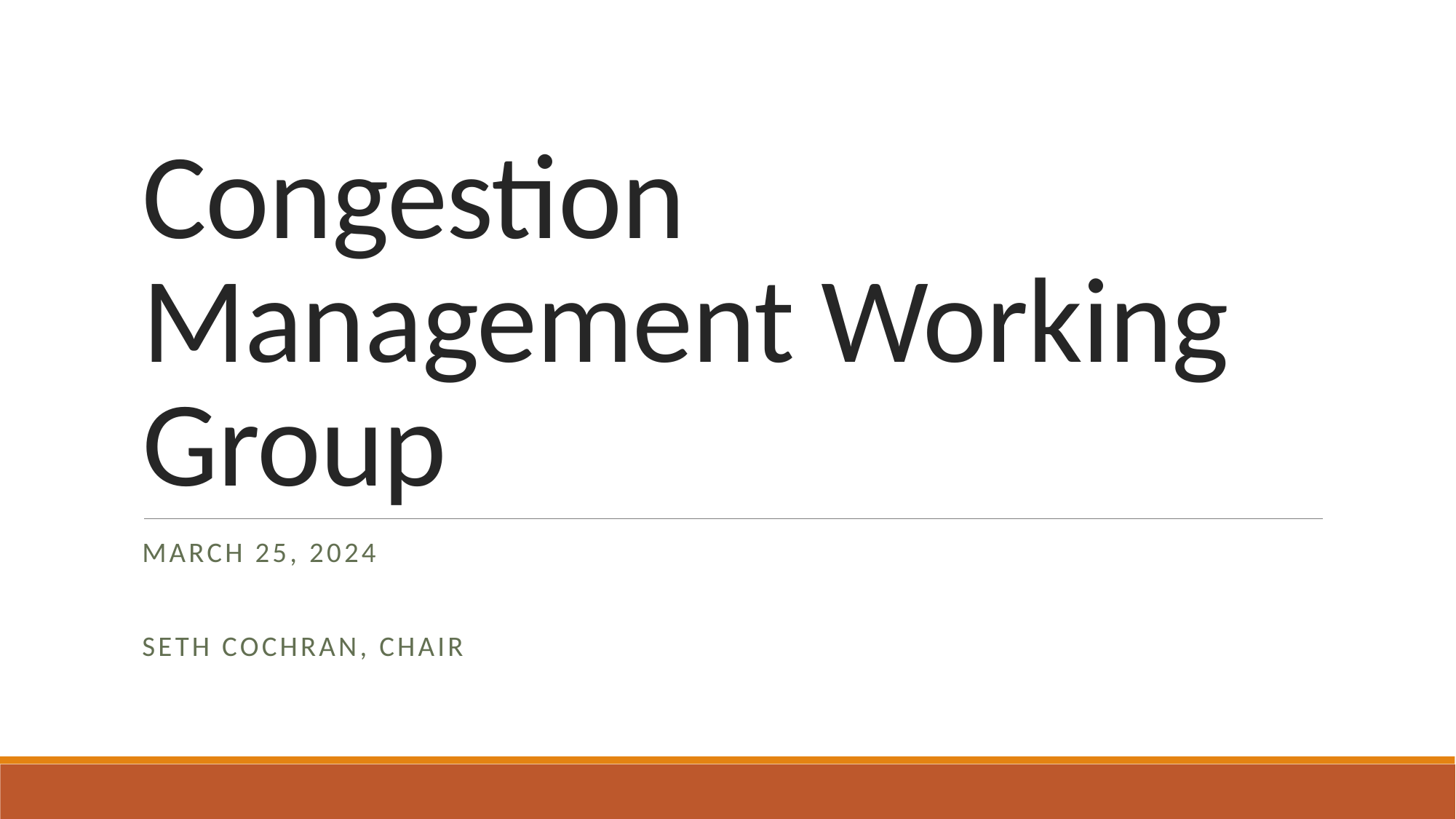

# Congestion Management Working Group
March 25, 2024

Seth Cochran, Chair